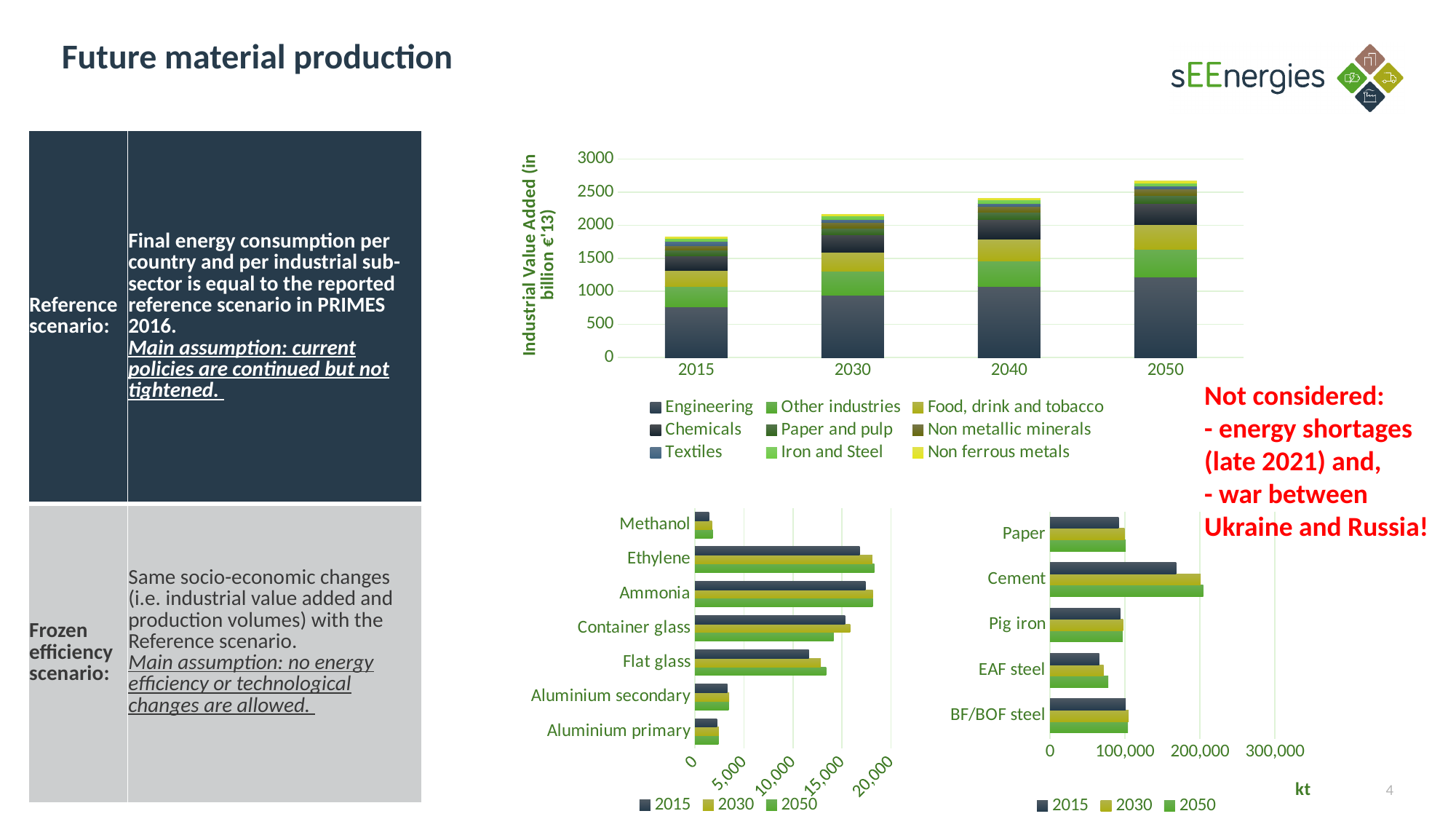

# Future material production

| Reference scenario: | Final energy consumption per country and per industrial sub-sector is equal to the reported reference scenario in PRIMES 2016. Main assumption: current policies are continued but not tightened. |
| --- | --- |
| Frozen  efficiency scenario: | Same socio-economic changes (i.e. industrial value added and production volumes) with the Reference scenario.  Main assumption: no energy efficiency or technological changes are allowed. |

### Chart

| Category | Engineering | Other industries | Food, drink and tobacco | Chemicals | Paper and pulp | Non metallic minerals | Textiles | Iron and Steel | Non ferrous metals |
|---|---|---|---|---|---|---|---|---|---|
| 2015 | 761.5167460429354 | 309.1432608879204 | 242.21284736877908 | 220.12211775340631 | 86.313299862739 | 70.22348491505535 | 62.30045446890013 | 43.661940118009625 | 22.609669443435617 |
| 2030 | 942.7890981219566 | 358.188764614915 | 291.67976109432556 | 263.3810604795618 | 99.8446009496465 | 84.65871861878098 | 50.34016339194174 | 47.98290725136904 | 24.94007640840581 |
| 2040 | 1069.2507303624452 | 391.7565588012344 | 328.3758219251038 | 293.06846768646506 | 108.94774472031112 | 93.33557508674562 | 44.66012089959912 | 49.352015350930934 | 26.093044188651895 |
| 2050 | 1212.005555235871 | 428.2840897001506 | 366.35709510711206 | 323.5980705214812 | 116.51407998441718 | 101.26448682214826 | 40.28348706555704 | 49.93465545788192 | 26.83954733912107 |
Not considered:
- energy shortages (late 2021) and,
- war between
Ukraine and Russia!

### Chart

| Category | 2050 | 2030 | 2015 |
|---|---|---|---|
| Aluminium primary | 2398.0 | 2422.0 | 2242.0 |
| Aluminium secondary | 3438.0 | 3488.0 | 3300.0 |
| Flat glass | 13387.0 | 12846.0 | 11617.0 |
| Container glass | 14149.0 | 15844.0 | 15317.0 |
| Ammonia | 18137.0 | 18146.0 | 17394.0 |
| Ethylene | 18306.0 | 18091.0 | 16810.0 |
| Methanol | 1812.0 | 1725.0 | 1438.0 |

### Chart

| Category | 2050 | 2030 | 2015 |
|---|---|---|---|
| BF/BOF steel | 103989.0 | 104949.0 | 100864.0 |
| EAF steel | 77575.0 | 71327.0 | 65429.0 |
| Pig iron | 96772.0 | 97396.0 | 93596.0 |
| Cement | 204500.0 | 200917.0 | 168170.0 |
| Paper | 101041.0 | 99226.0 | 91505.0 |
4